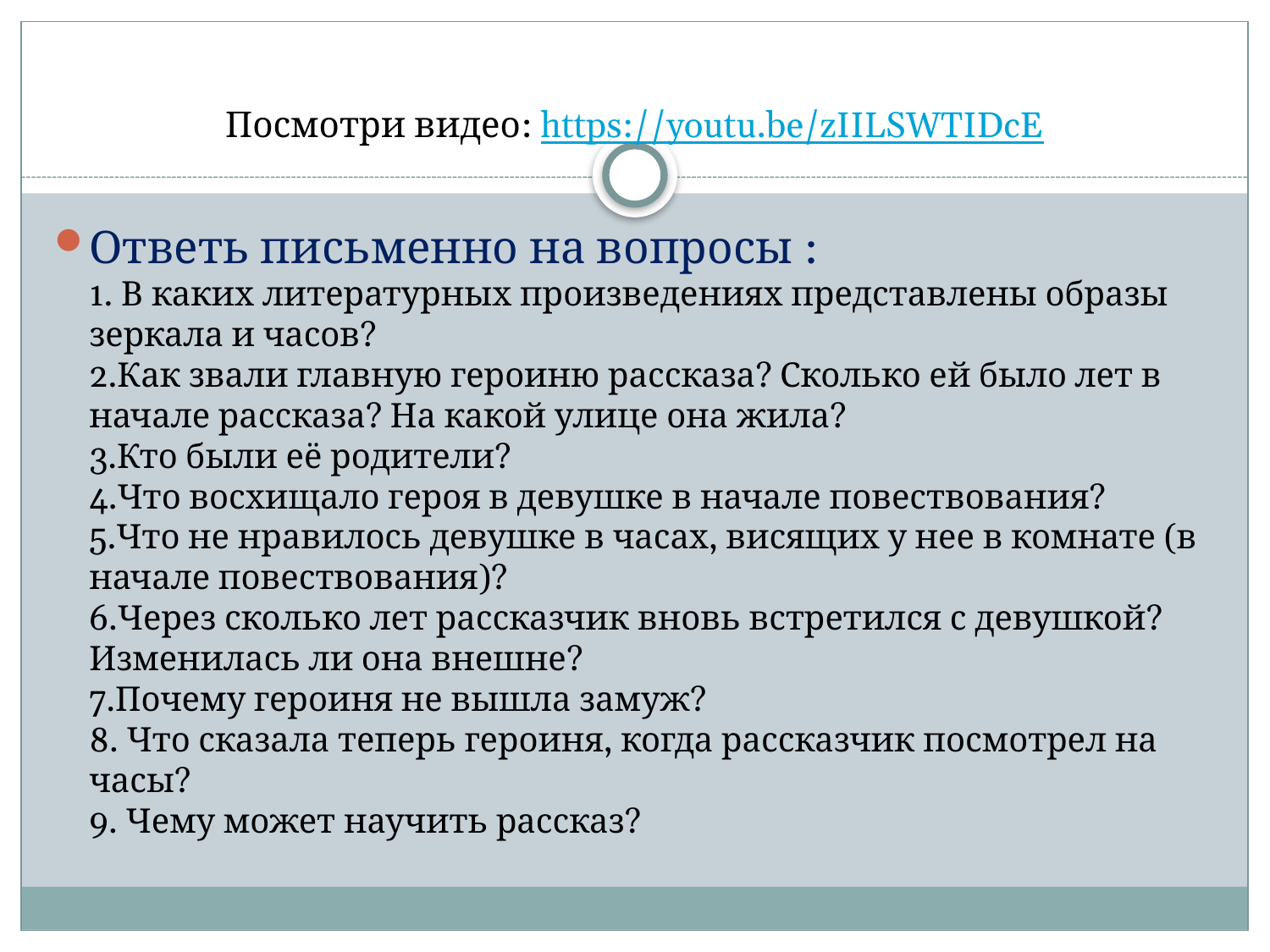

# Посмотри видео: https://youtu.be/zIILSWTIDcE
Ответь письменно на вопросы :
1. В каких литературных произведениях представлены образы зеркала и часов?
2.Как звали главную героиню рассказа? Сколько ей было лет в начале рассказа? На какой улице она жила?
3.Кто были её родители?
4.Что восхищало героя в девушке в начале повествования?
5.Что не нравилось девушке в часах, висящих у нее в комнате (в начале повествования)?
6.Через сколько лет рассказчик вновь встретился с девушкой? Изменилась ли она внешне?
7.Почему героиня не вышла замуж?
8. Что сказала теперь героиня, когда рассказчик посмотрел на часы?
9. Чему может научить рассказ?